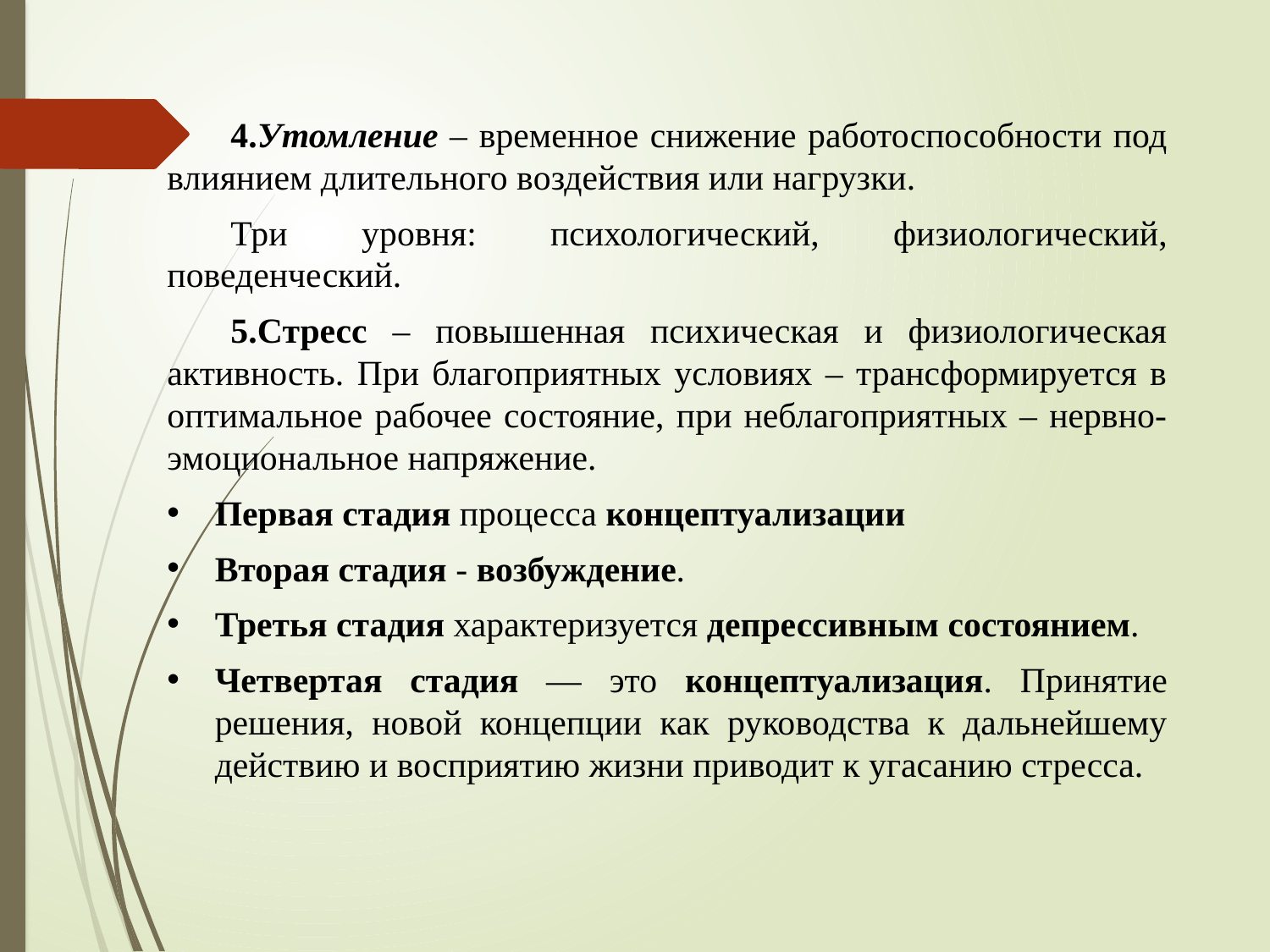

4.Утомление – временное снижение работоспособности под влиянием длительного воздействия или нагрузки.
Три уровня: психологический, физиологический, поведенческий.
5.Стресс – повышенная психическая и физиологическая активность. При благоприятных условиях – трансформируется в оптимальное рабочее состояние, при неблагоприятных – нервно-эмоциональное напряжение.
Первая стадия процесса концептуализации
Вторая стадия - возбуждение.
Третья стадия характеризуется депрессивным состоянием.
Четвертая стадия — это концептуализация. Принятие решения, но­вой концепции как руководства к дальнейшему действию и восприятию жизни приводит к угасанию стресса.